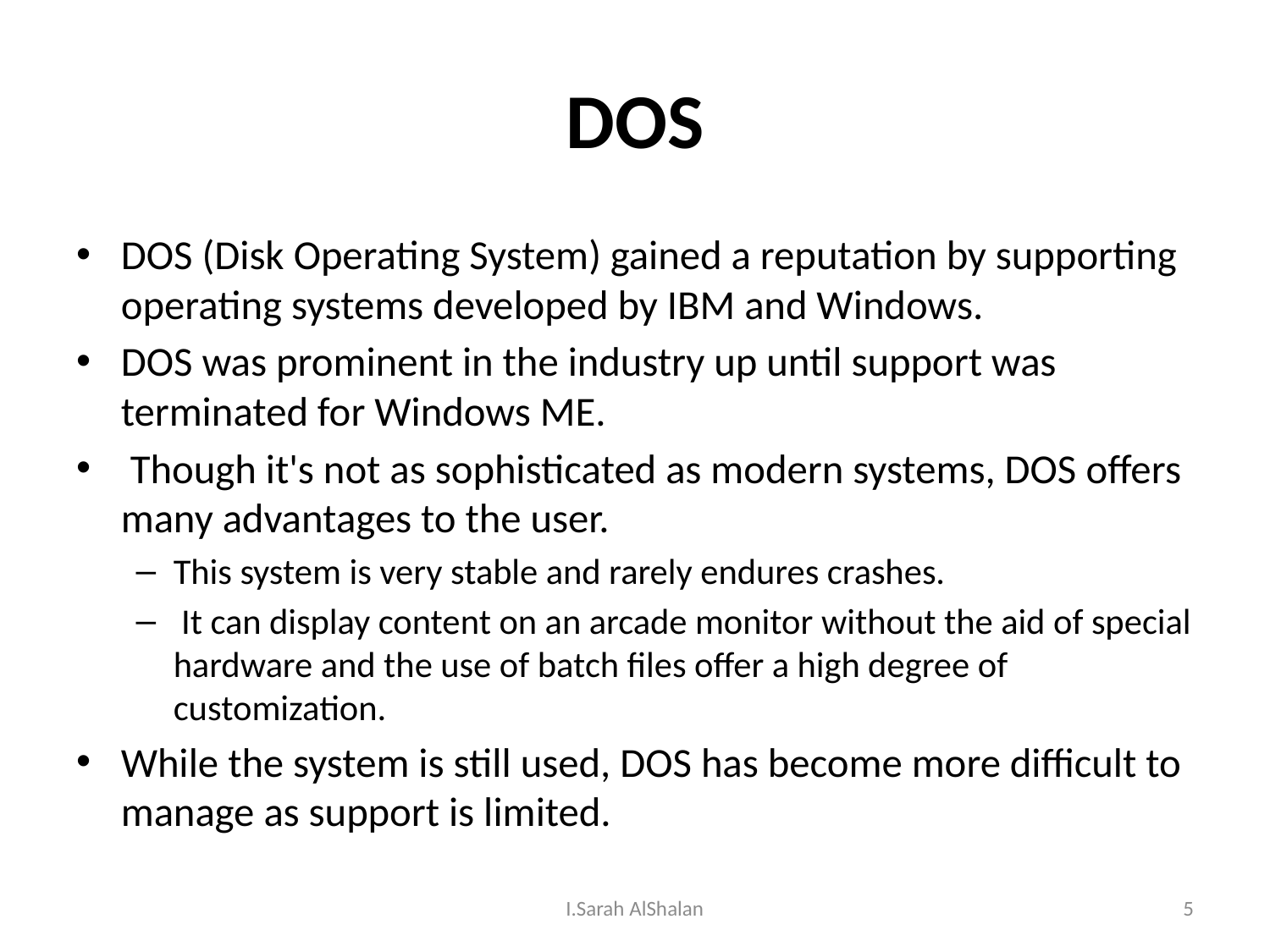

# DOS
DOS (Disk Operating System) gained a reputation by supporting operating systems developed by IBM and Windows.
DOS was prominent in the industry up until support was terminated for Windows ME.
 Though it's not as sophisticated as modern systems, DOS offers many advantages to the user.
This system is very stable and rarely endures crashes.
 It can display content on an arcade monitor without the aid of special hardware and the use of batch files offer a high degree of customization.
While the system is still used, DOS has become more difficult to manage as support is limited.
I.Sarah AlShalan
5